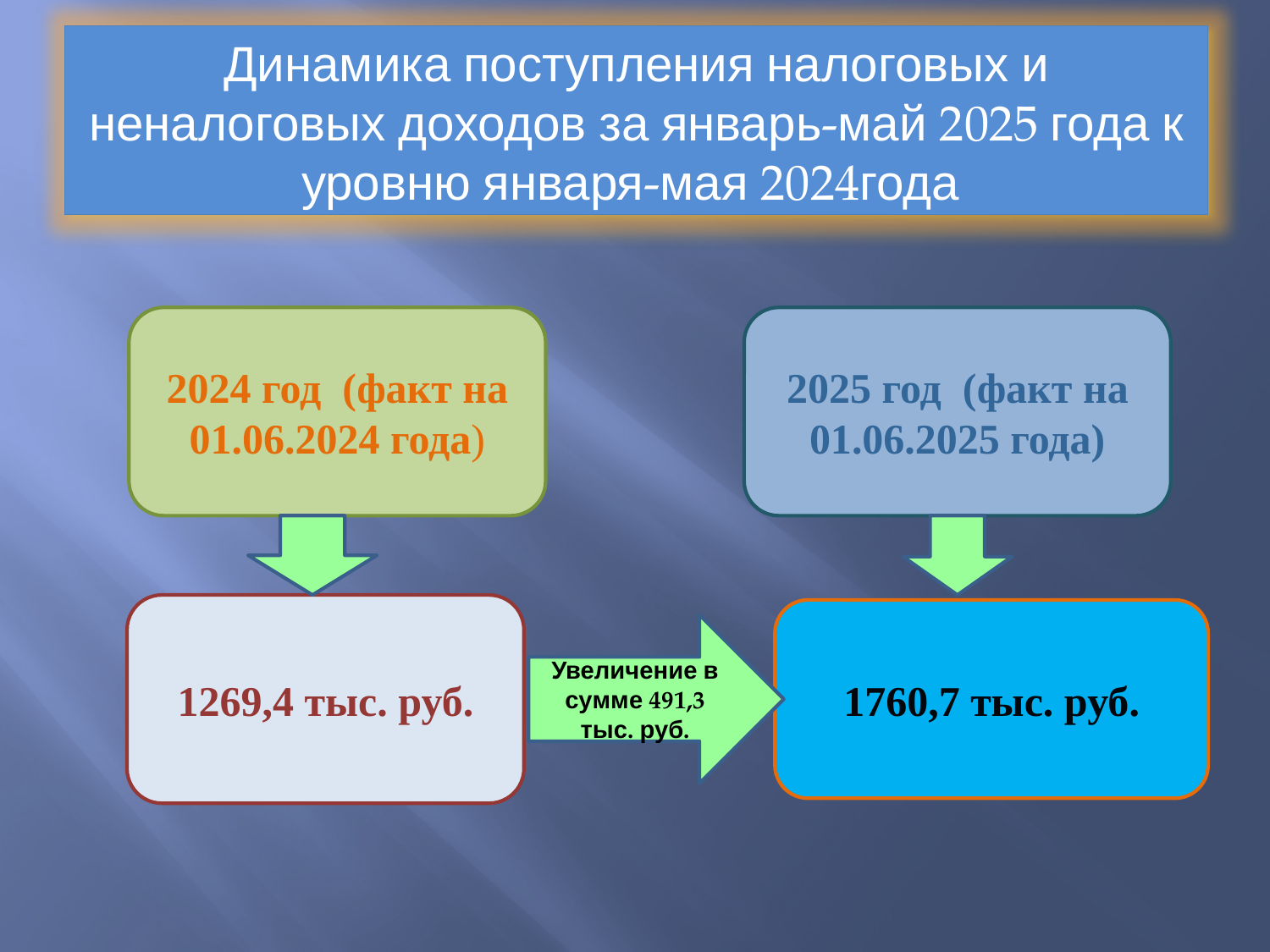

Динамика поступления налоговых и неналоговых доходов за январь-май 2025 года к уровню января-мая 2024года
2024 год  (факт на 01.06.2024 года)
2025 год  (факт на 01.06.2025 года)

1269,4 тыс. руб.
1760,7 тыс. руб.
Увеличение в сумме 491,3 тыс. руб.